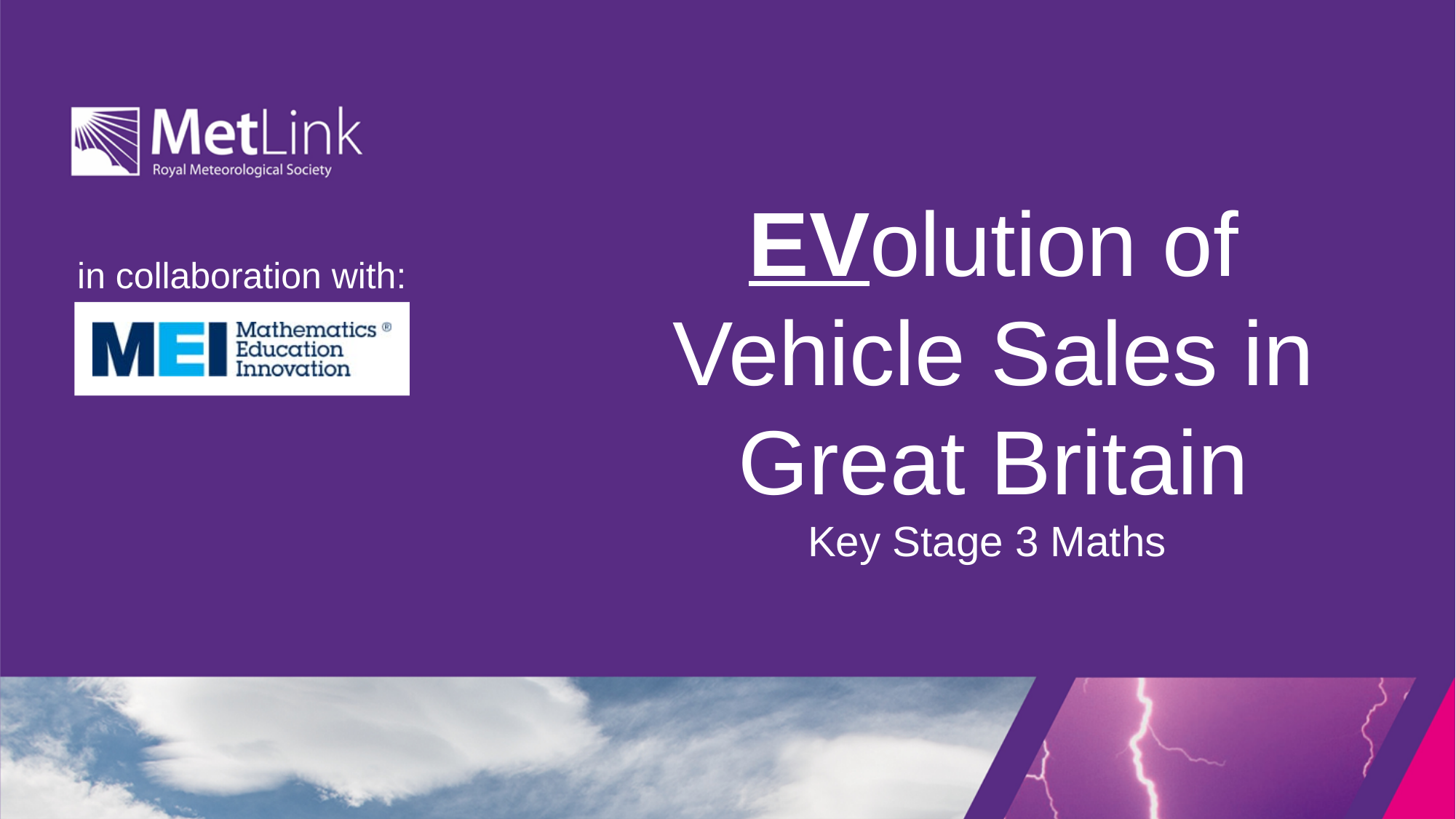

# EVolution of Vehicle Sales in Great Britain
Key Stage 3 Maths